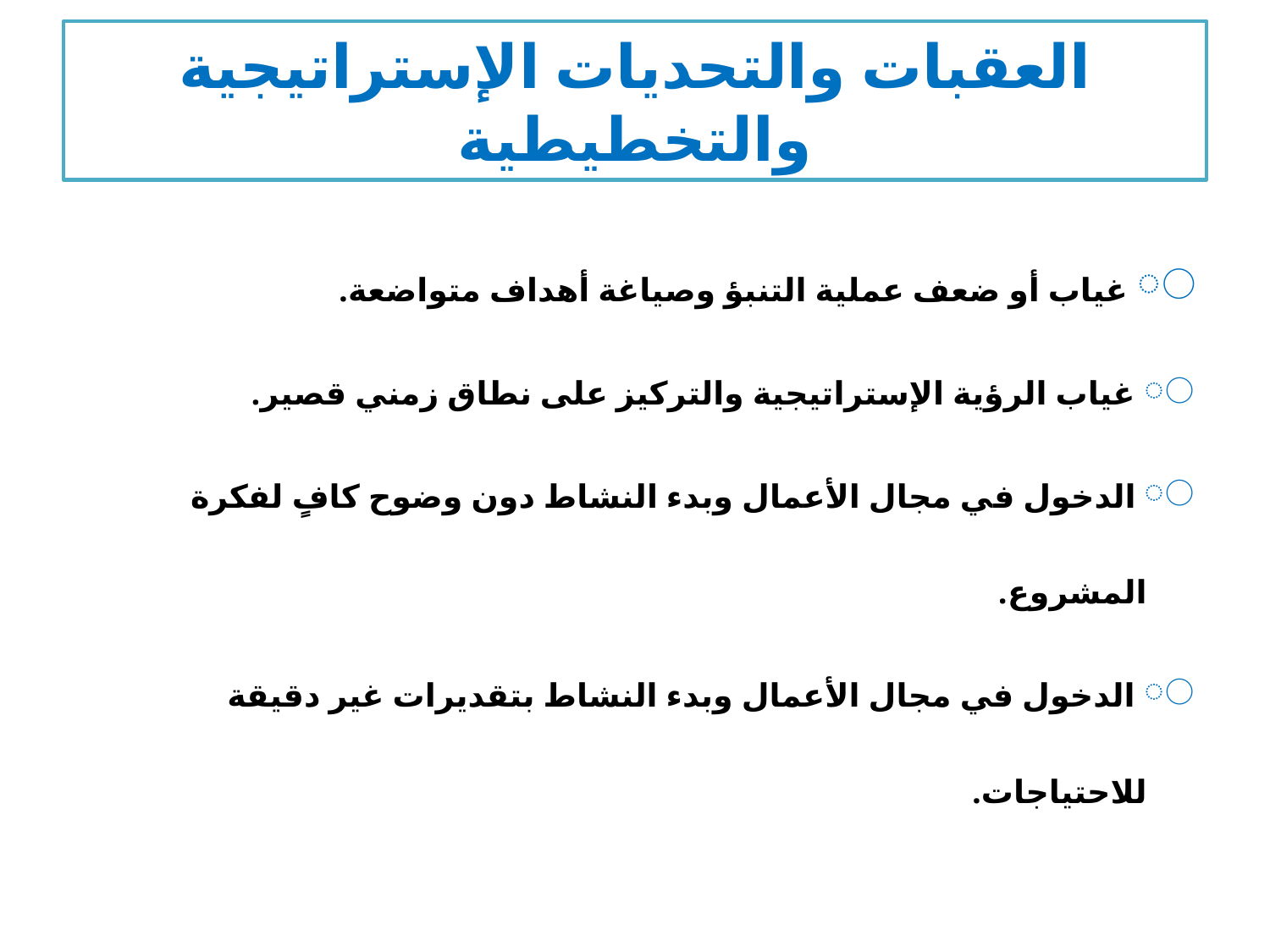

# العقبات والتحديات الإستراتيجية والتخطيطية
 غياب أو ضعف عملية التنبؤ وصياغة أهداف متواضعة.
 غياب الرؤية الإستراتيجية والتركيز على نطاق زمني قصير.
 الدخول في مجال الأعمال وبدء النشاط دون وضوح كافٍ لفكرة المشروع.
 الدخول في مجال الأعمال وبدء النشاط بتقديرات غير دقيقة للاحتياجات.